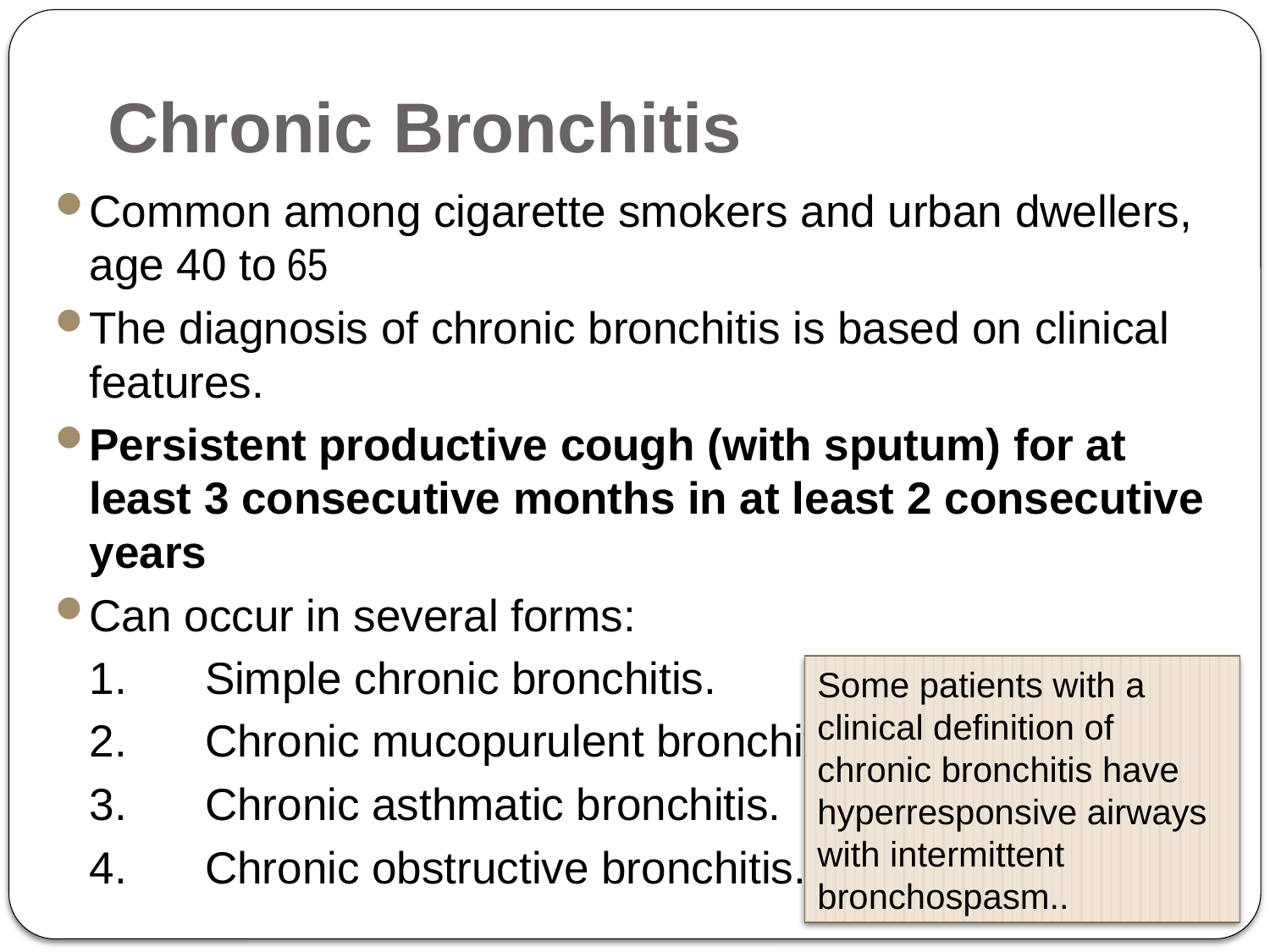

# Chronic Bronchitis
Common among cigarette smokers and urban dwellers, age 40 to 65
The diagnosis of chronic bronchitis is based on clinical features.
Persistent productive cough (with sputum) for at least 3 consecutive months in at least 2 consecutive years
Can occur in several forms:
	1.	Simple chronic bronchitis.
	2.	Chronic mucopurulent bronchitis.
	3.	Chronic asthmatic bronchitis.
	4.	Chronic obstructive bronchitis.
Some patients with a clinical definition of chronic bronchitis have hyperresponsive airways with intermittent bronchospasm..